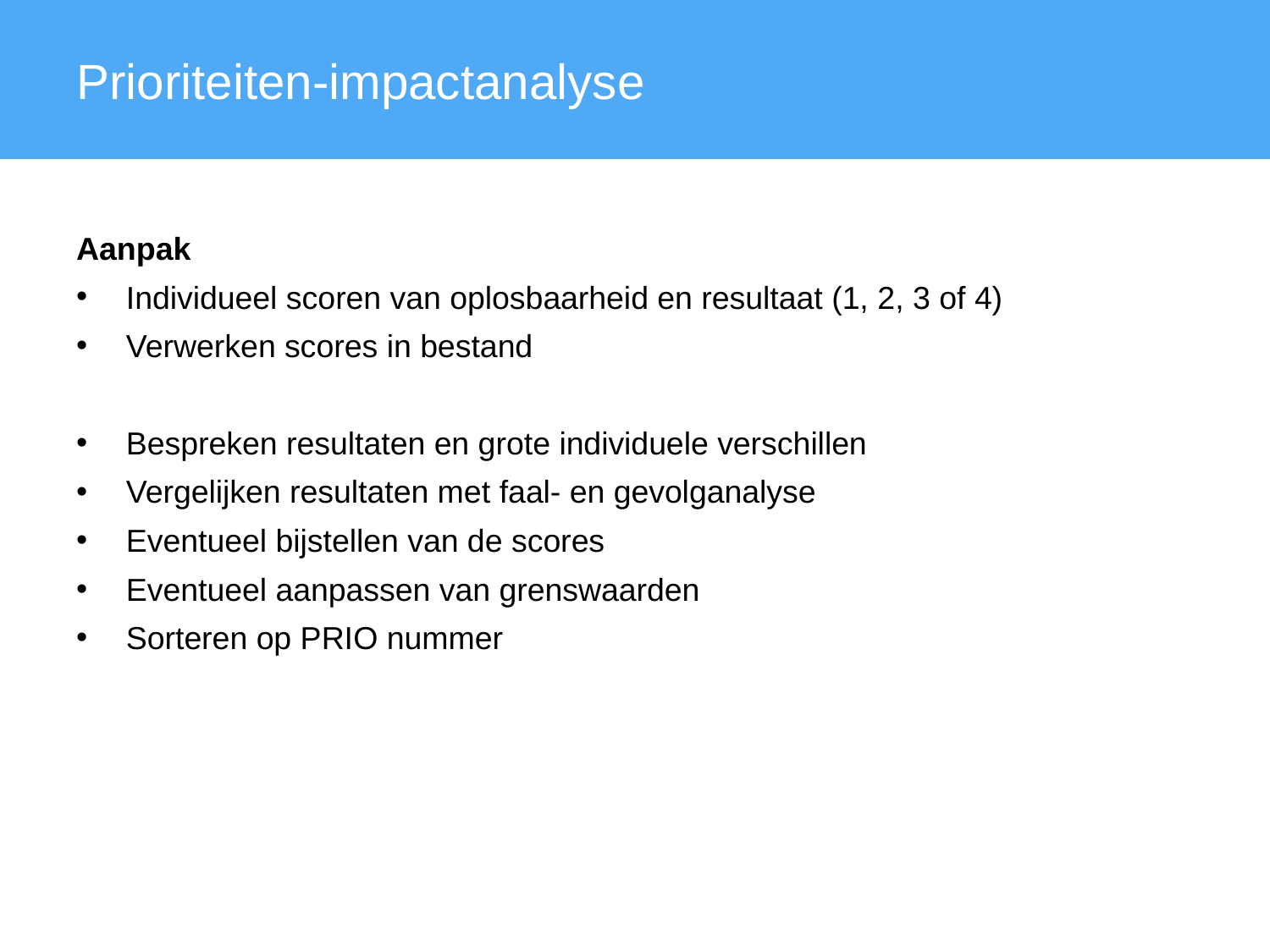

Prioriteiten-impactanalyse
Aanpak
Individueel scoren van oplosbaarheid en resultaat (1, 2, 3 of 4)
Verwerken scores in bestand

Bespreken resultaten en grote individuele verschillen
Vergelijken resultaten met faal- en gevolganalyse
Eventueel bijstellen van de scores
Eventueel aanpassen van grenswaarden
Sorteren op PRIO nummer